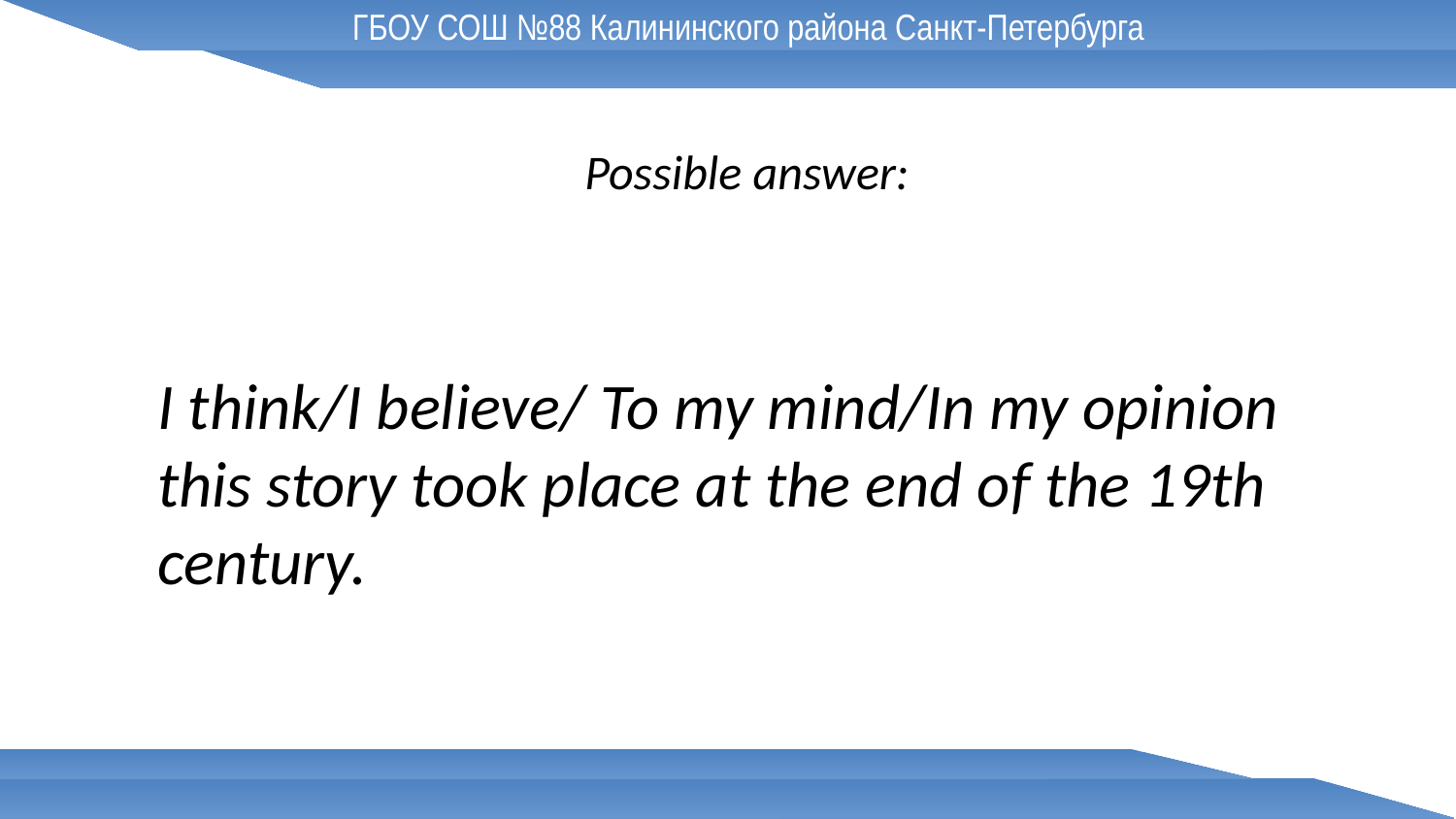

ГБОУ СОШ №88 Калининского района Санкт-Петербурга

Possible answer:
I think/I believe/ To my mind/In my opinion this story took place at the end of the 19th century.